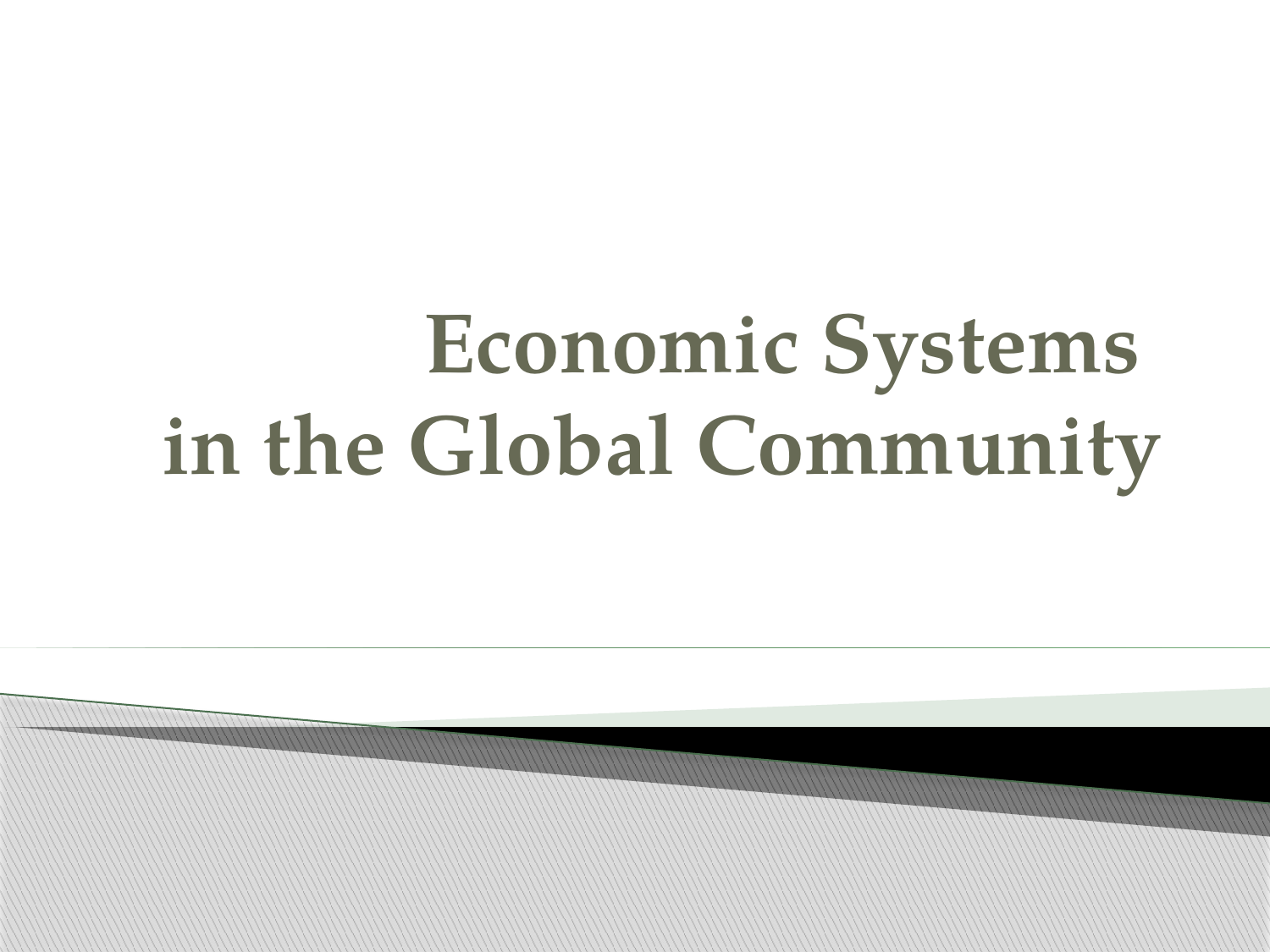

# Economic Systems in the Global Community